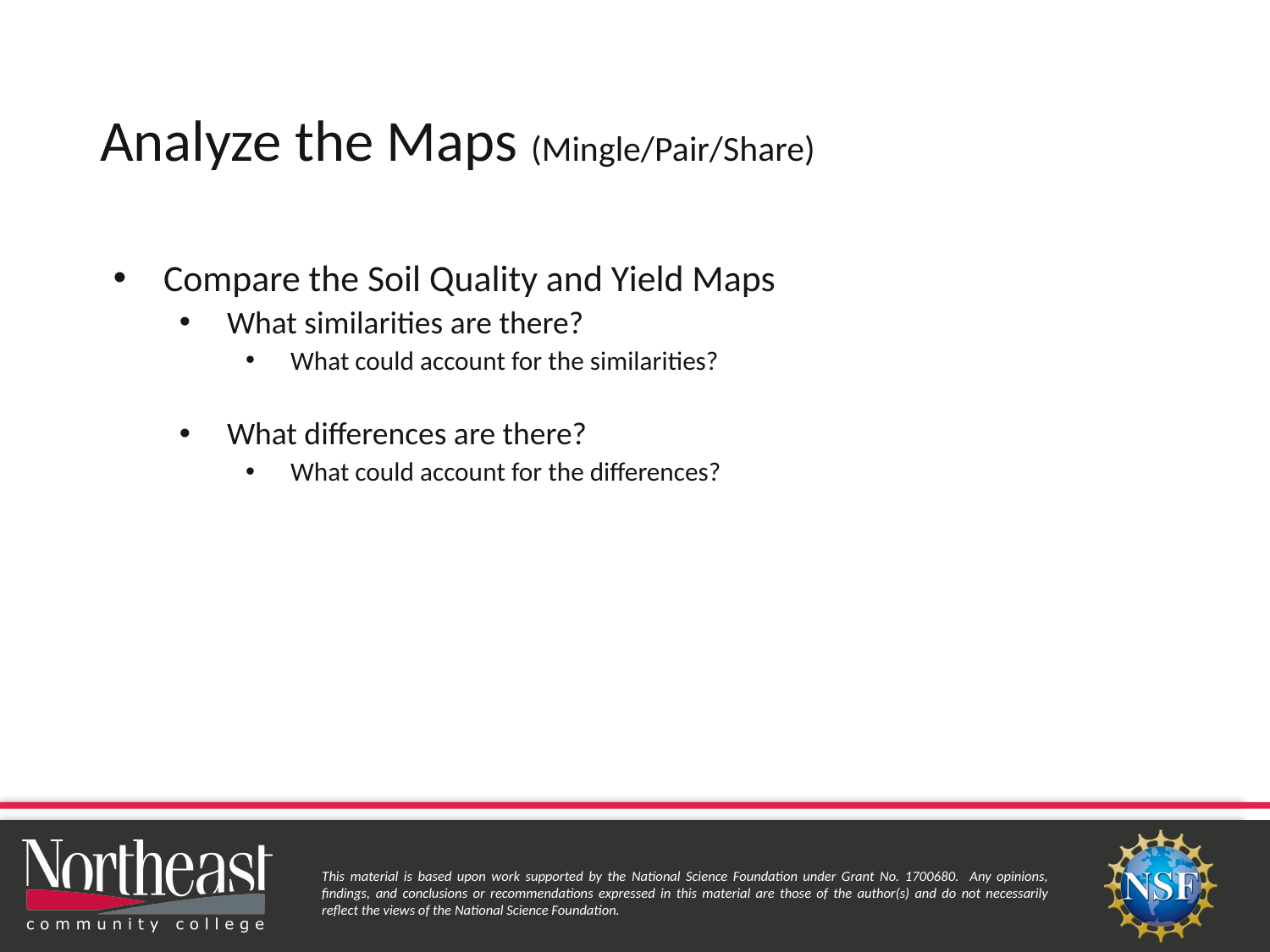

# Analyze the Maps (Mingle/Pair/Share)
Compare the Soil Quality and Yield Maps
What similarities are there?
What could account for the similarities?

What differences are there?
What could account for the differences?